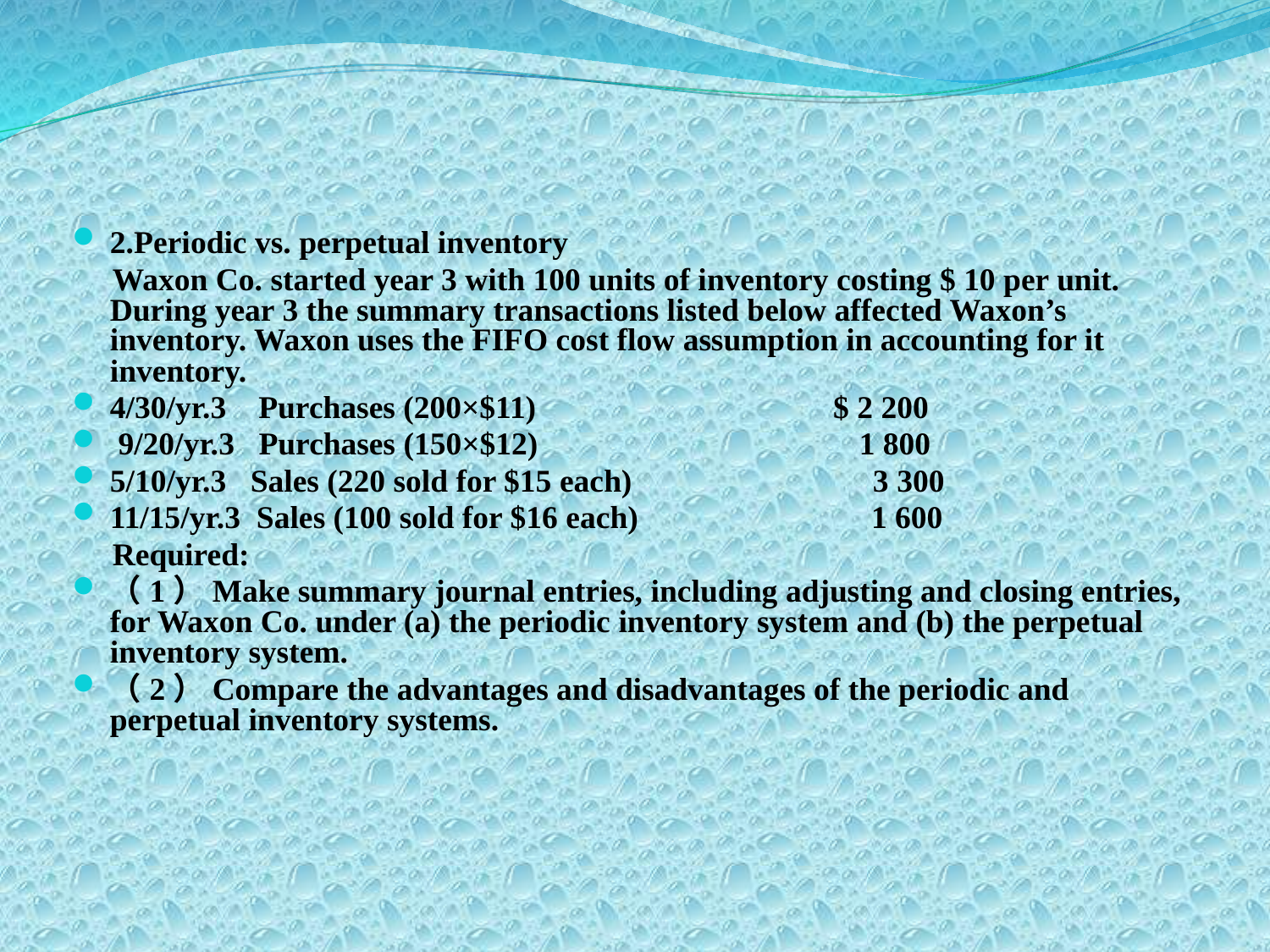

2.Periodic vs. perpetual inventory
     Waxon Co. started year 3 with 100 units of inventory costing $ 10 per unit. During year 3 the summary transactions listed below affected Waxon’s inventory. Waxon uses the FIFO cost flow assumption in accounting for it inventory.
4/30/yr.3    Purchases (200×$11)                                     $ 2 200
 9/20/yr.3   Purchases (150×$12)                                        1 800
5/10/yr.3   Sales (220 sold for $15 each)                              3 300
11/15/yr.3  Sales (100 sold for $16 each)                             1 600
     Required:
（1）Make summary journal entries, including adjusting and closing entries, for Waxon Co. under (a) the periodic inventory system and (b) the perpetual inventory system.
（2）Compare the advantages and disadvantages of the periodic and perpetual inventory systems.